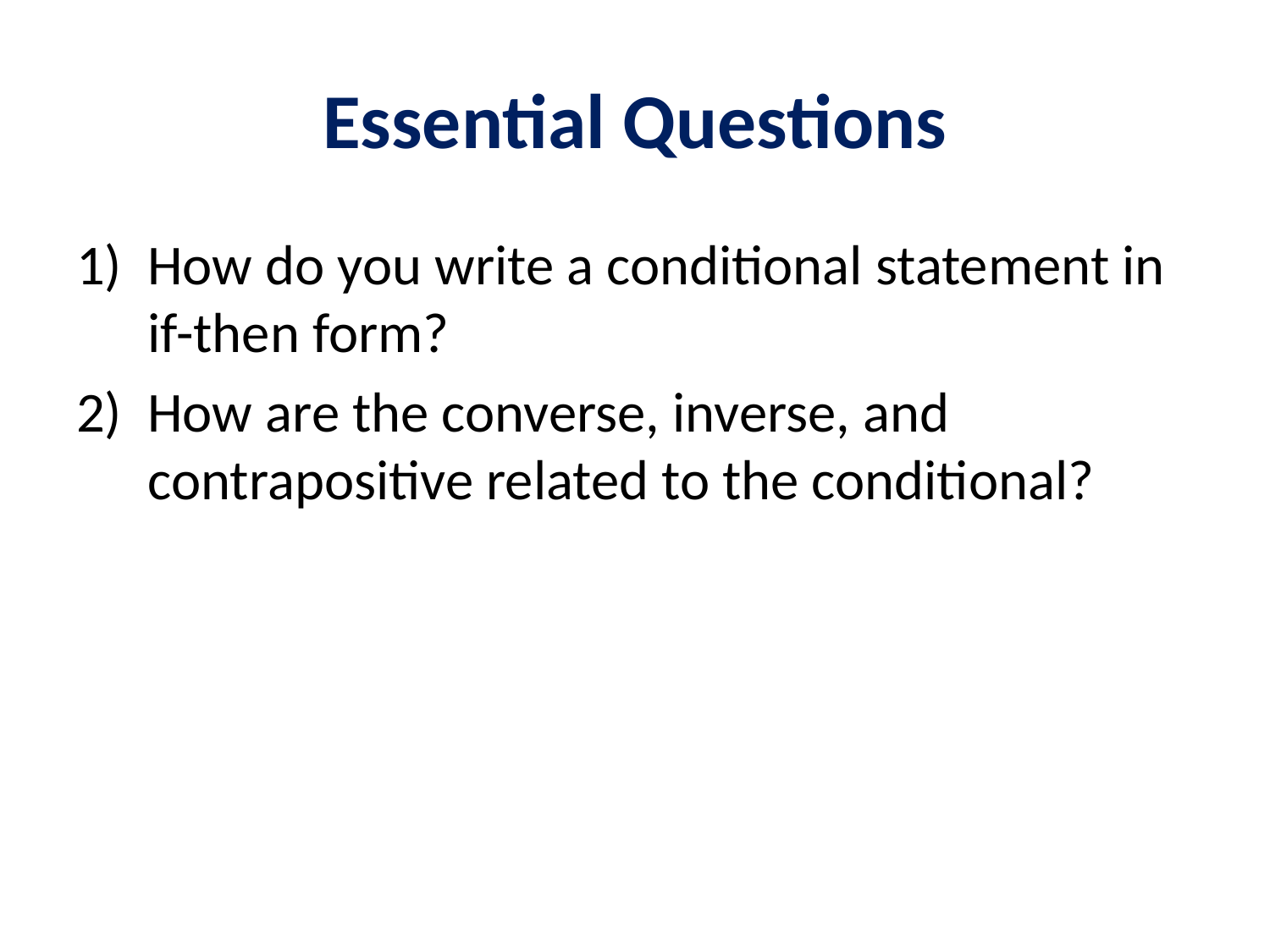

# Essential Questions
How do you write a conditional statement in if-then form?
How are the converse, inverse, and contrapositive related to the conditional?